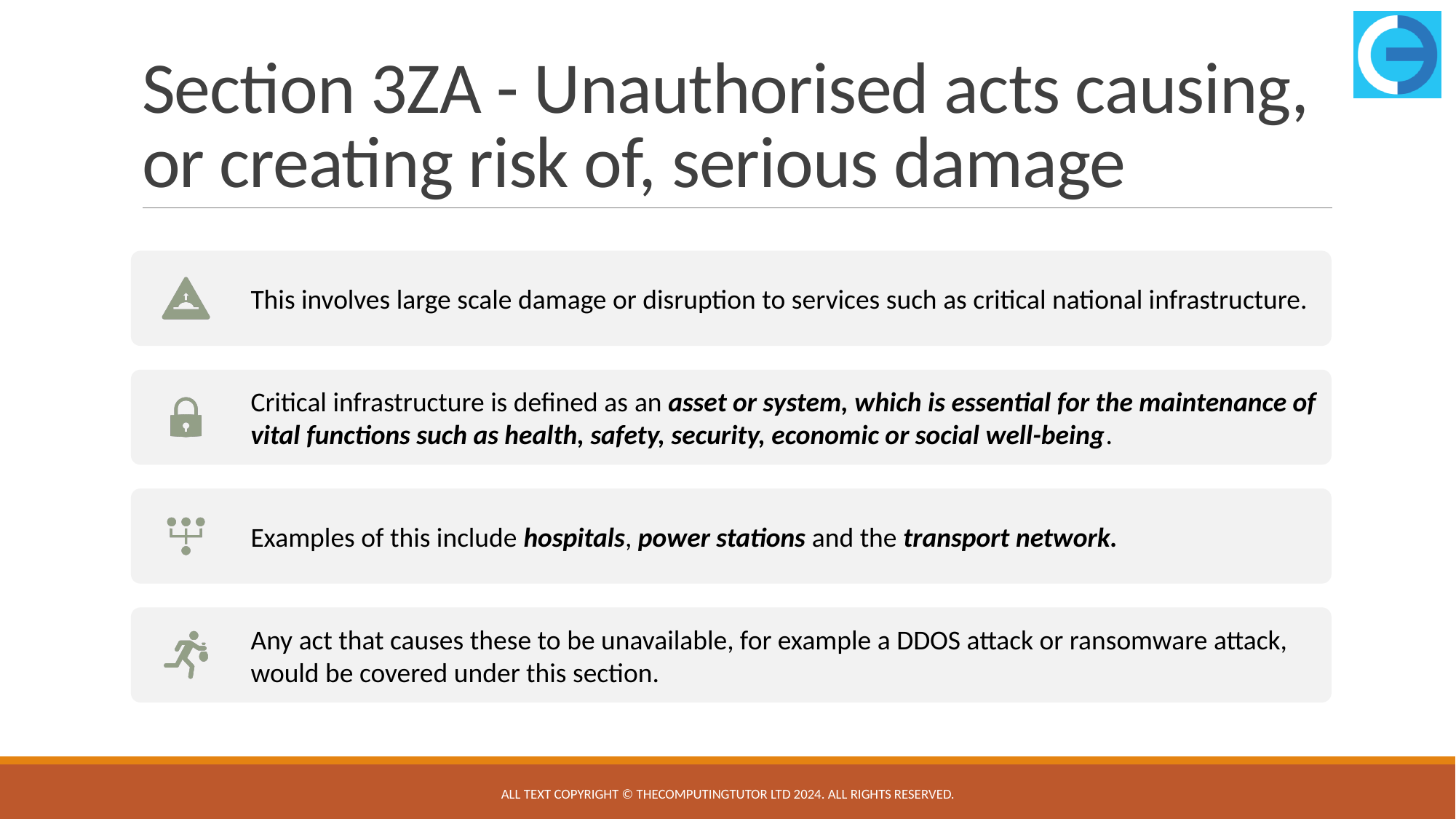

# Section 3ZA - Unauthorised acts causing, or creating risk of, serious damage
This involves large scale damage or disruption to services such as critical national infrastructure.
Critical infrastructure is defined as an asset or system, which is essential for the maintenance of vital functions such as health, safety, security, economic or social well-being.
Examples of this include hospitals, power stations and the transport network.
Any act that causes these to be unavailable, for example a DDOS attack or ransomware attack, would be covered under this section.
All text copyright © TheComputingTutor Ltd 2024. All rights Reserved.